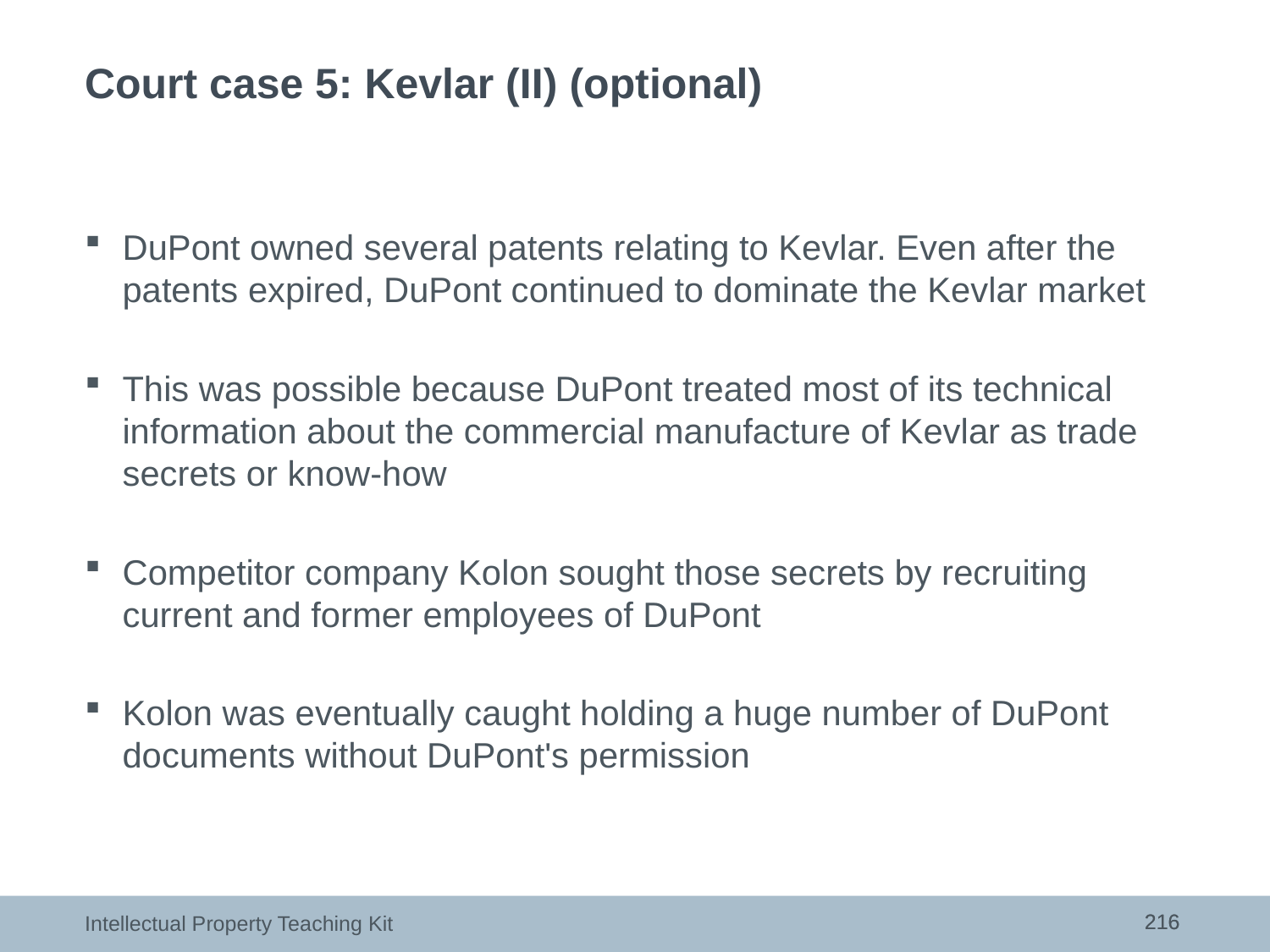

# Court case 5: Kevlar (II) (optional)
DuPont owned several patents relating to Kevlar. Even after the patents expired, DuPont continued to dominate the Kevlar market

This was possible because DuPont treated most of its technical information about the commercial manufacture of Kevlar as trade secrets or know-how

Competitor company Kolon sought those secrets by recruiting current and former employees of DuPont

Kolon was eventually caught holding a huge number of DuPont documents without DuPont's permission

216
216
Intellectual Property Teaching Kit